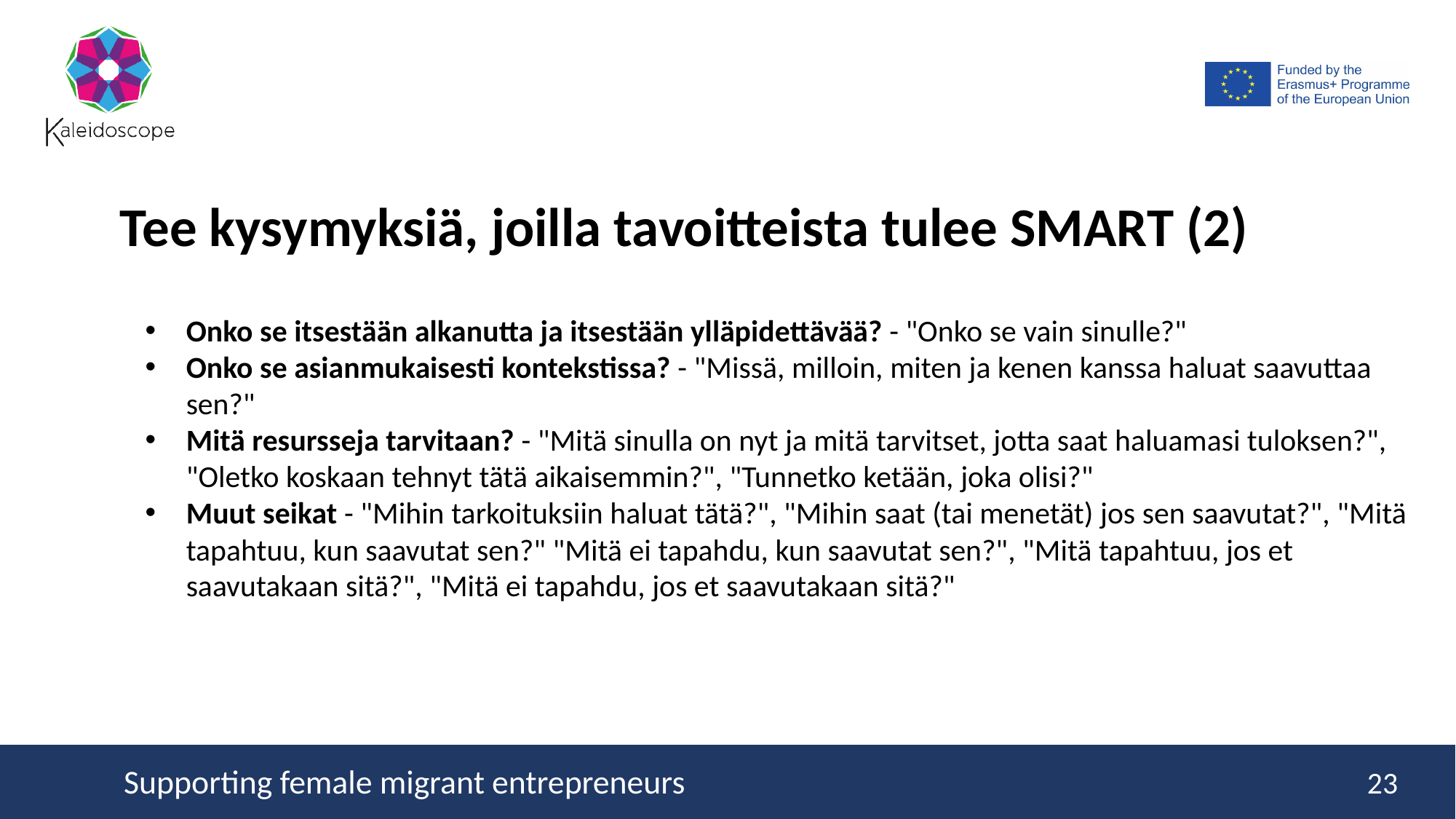

Tee kysymyksiä, joilla tavoitteista tulee SMART (2)
Onko se itsestään alkanutta ja itsestään ylläpidettävää? - "Onko se vain sinulle?"
Onko se asianmukaisesti kontekstissa? - "Missä, milloin, miten ja kenen kanssa haluat saavuttaa sen?"
Mitä resursseja tarvitaan? - "Mitä sinulla on nyt ja mitä tarvitset, jotta saat haluamasi tuloksen?", "Oletko koskaan tehnyt tätä aikaisemmin?", "Tunnetko ketään, joka olisi?"
Muut seikat - "Mihin tarkoituksiin haluat tätä?", "Mihin saat (tai menetät) jos sen saavutat?", "Mitä tapahtuu, kun saavutat sen?" "Mitä ei tapahdu, kun saavutat sen?", "Mitä tapahtuu, jos et saavutakaan sitä?", "Mitä ei tapahdu, jos et saavutakaan sitä?"

23